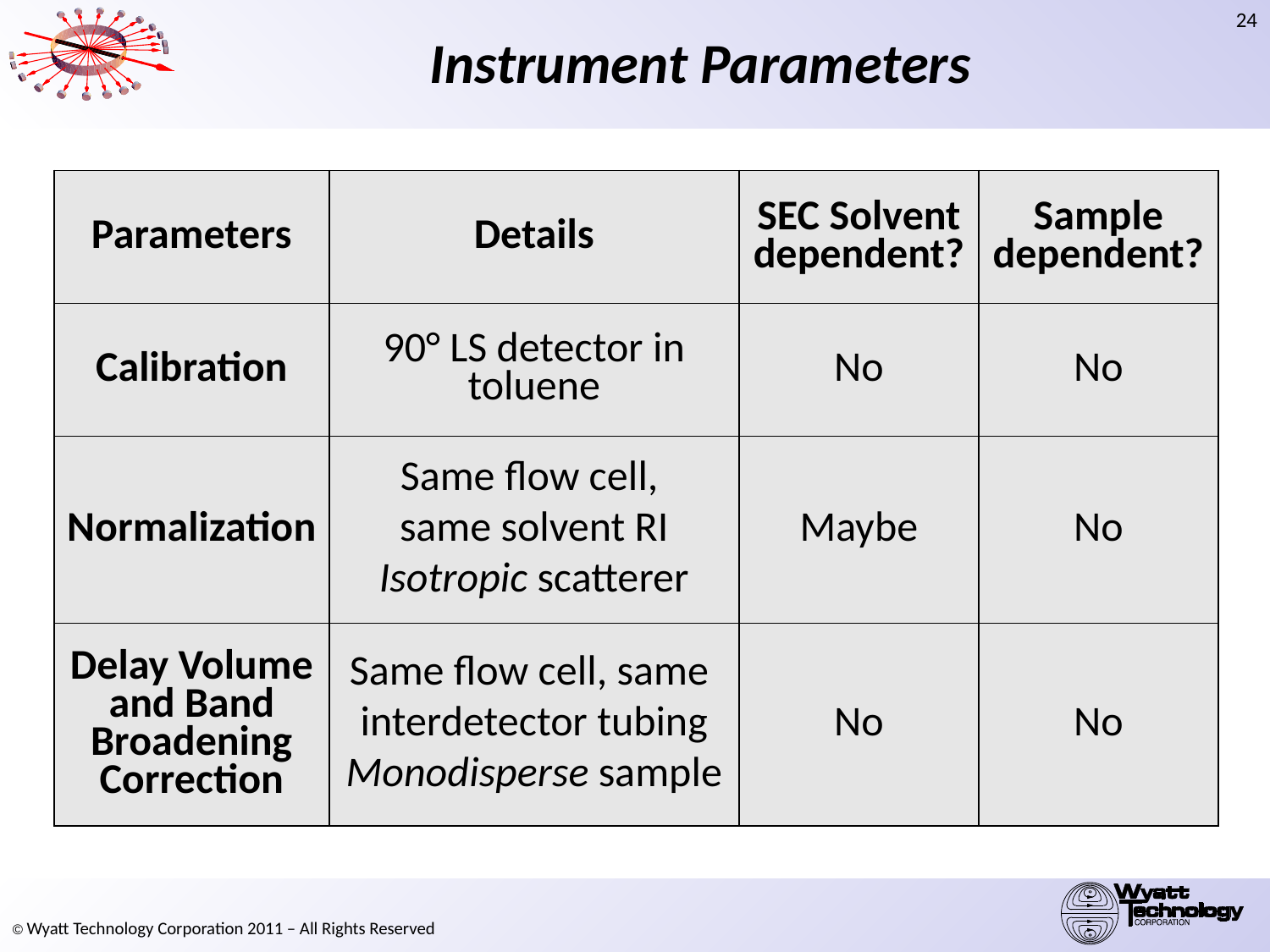

# Instrument Parameters
| Parameters | Details | SEC Solvent dependent? | Sample dependent? |
| --- | --- | --- | --- |
| Calibration | 90° LS detector in toluene | No | No |
| Normalization | Same flow cell, same solvent RI Isotropic scatterer | Maybe | No |
| Delay Volume and Band Broadening Correction | Same flow cell, same interdetector tubing Monodisperse sample | No | No |